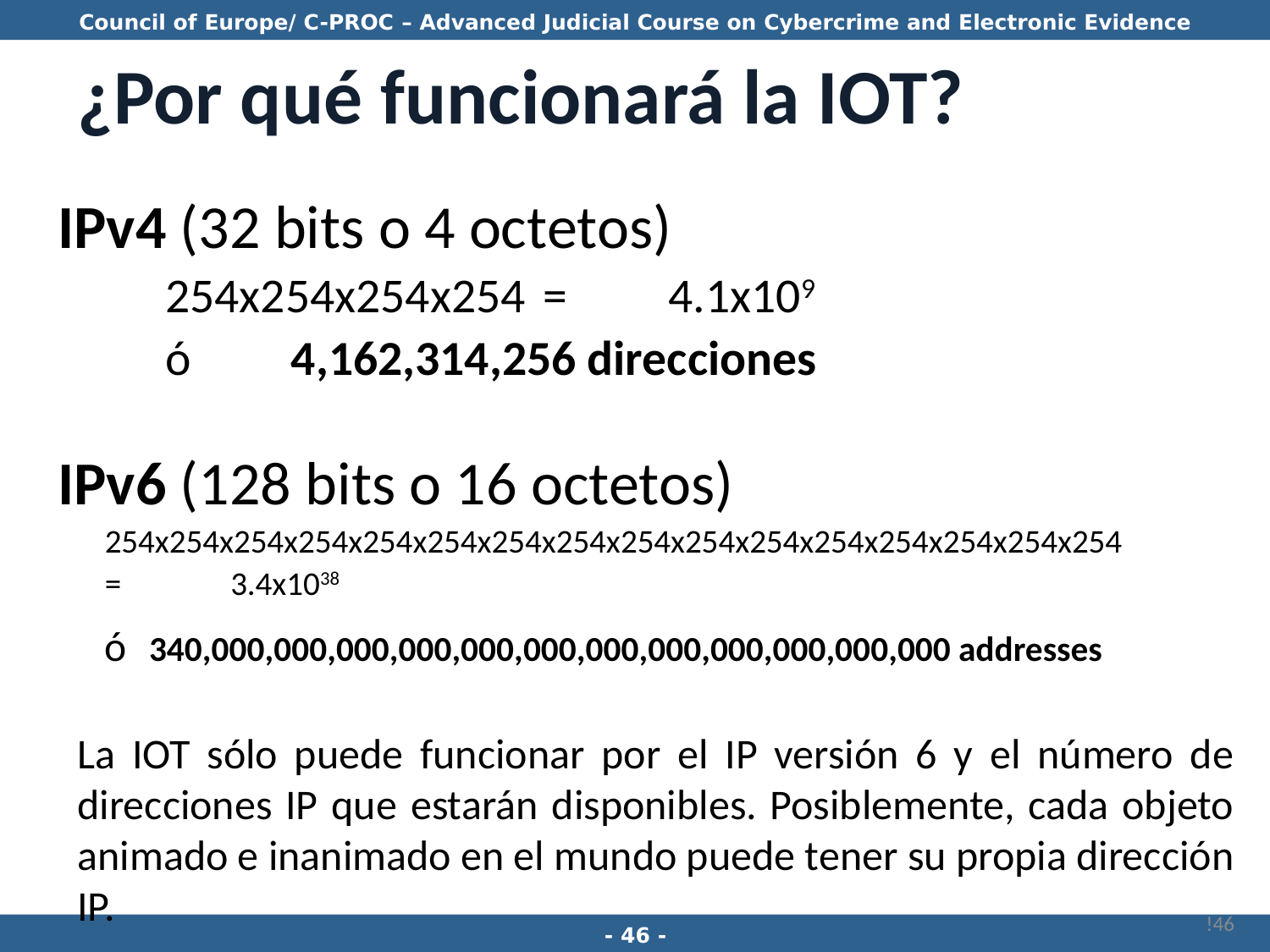

# ¿Por qué funcionará la IOT?
IPv4 (32 bits o 4 octetos)
				254x254x254x254 	= 	4.1x109
							ó 	4,162,314,256 direcciones

IPv6 (128 bits o 16 octetos)
		254x254x254x254x254x254x254x254x254x254x254x254x254x254x254x254
								= 	3.4x1038
		ó  340,000,000,000,000,000,000,000,000,000,000,000,000 addresses

La IOT sólo puede funcionar por el IP versión 6 y el número de direcciones IP que estarán disponibles. Posiblemente, cada objeto animado e inanimado en el mundo puede tener su propia dirección IP.

!46